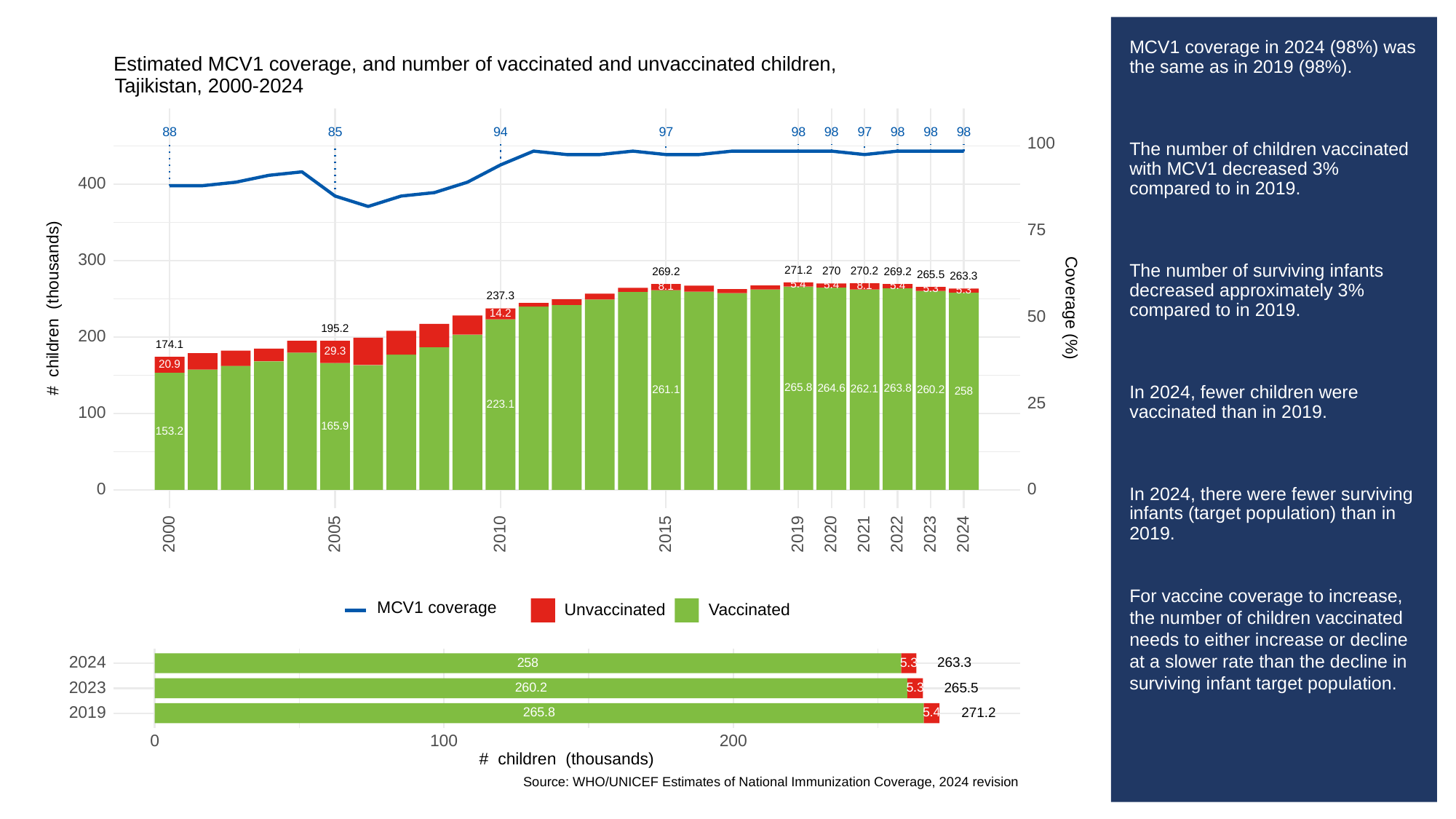

# MCV1 coverage in 2024 (98%) was the same as in 2019 (98%).

The number of children vaccinated with MCV1 decreased 3% compared to in 2019.

The number of surviving infants decreased approximately 3% compared to in 2019.

In 2024, fewer children were vaccinated than in 2019.

In 2024, there were fewer surviving infants (target population) than in 2019.

For vaccine coverage to increase, the number of children vaccinated needs to either increase or decline at a slower rate than the decline in surviving infant target population.

Estimated MCV1 coverage, and number of vaccinated and unvaccinated children,
Tajikistan, 2000-2024

88
85
94
97
98
98
97
98
98
98
100

400

75
300

271.2
270.2
270
269.2
269.2
265.5
263.3
5.4
5.4
5.4
8.1

8.1

5.3

5.3

237.3

#  children  (thousands)
Coverage (%)

14.2
50

195.2
200

174.1

29.3

20.9

265.8
264.6
263.8
262.1
261.1
260.2
258
25
223.1
100

165.9
153.2

0
0

2023
2000
2005
2010
2015
2019
2020
2021
2022
2024

MCV1 coverage
Unvaccinated
Vaccinated

2024
263.3
5.3
258

2023
265.5
5.3
260.2

2019
271.2
265.8
5.4

0
100
200
#  children  (thousands)
Source: WHO/UNICEF Estimates of National Immunization Coverage, 2024 revision